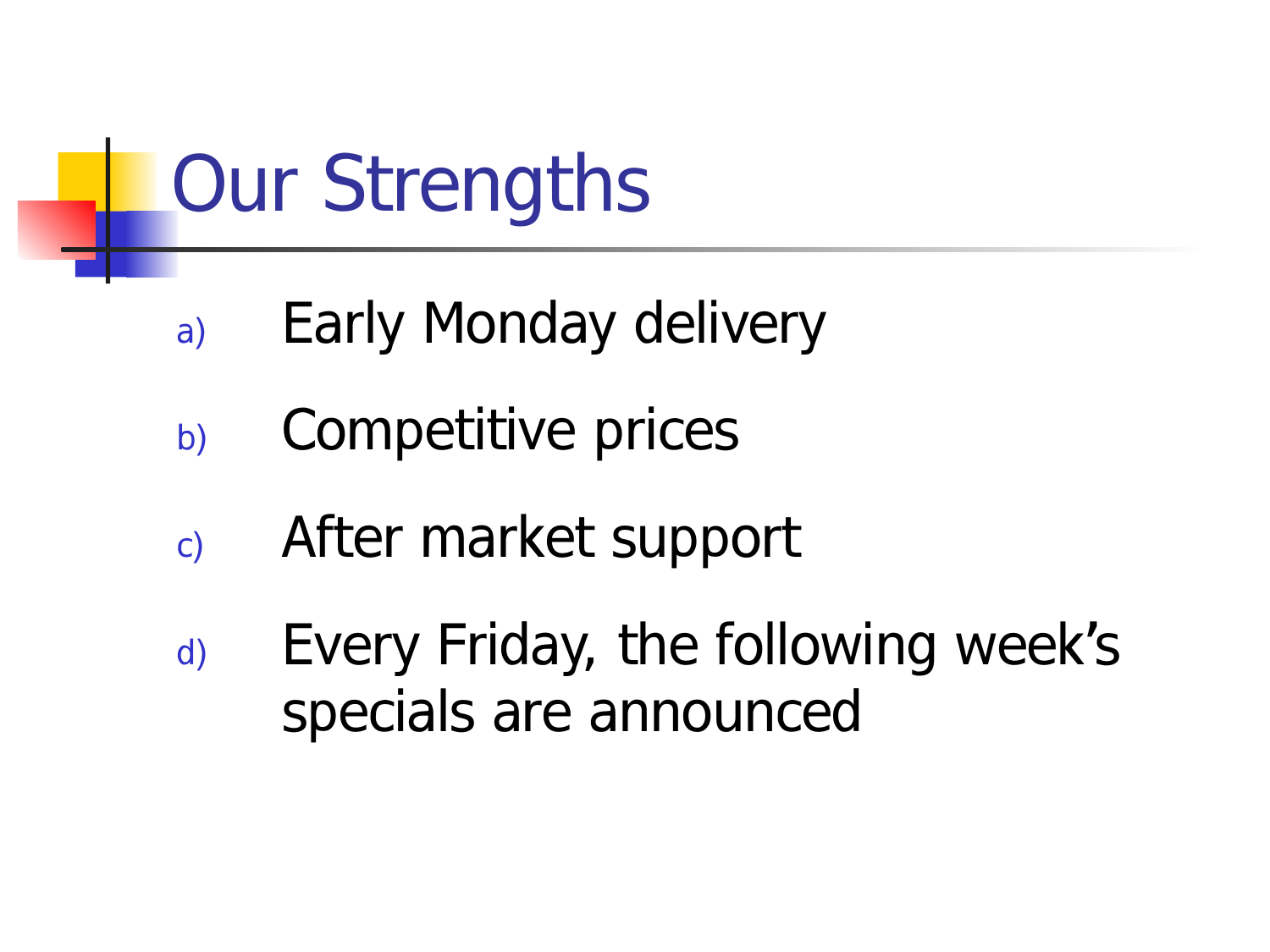

# Our Strengths
Early Monday delivery
Competitive prices
After market support
Every Friday, the following week’s specials are announced